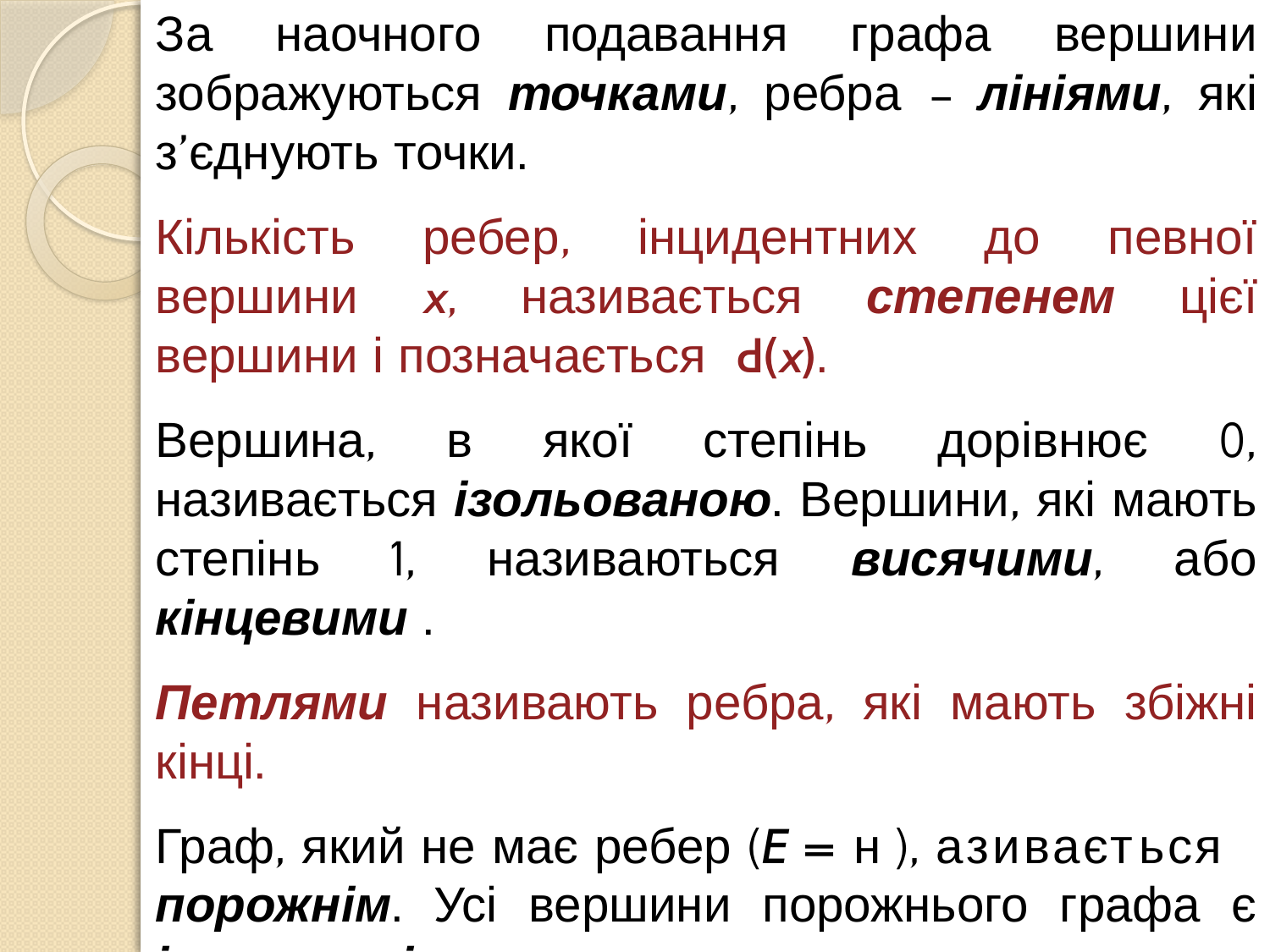

За наочного подавання графа вершини зображуються точками, ребра – лініями, які з’єднують точки.

Кількість ребер, інцидентних до певної вершини x, називається степенем цієї вершини і позначається  d(x).

Вершина, в якої степінь дорівнює 0, називається ізольованою. Вершини, які мають степінь 1, називаються висячими, або кінцевими .

Петлями називають ребра, які мають збіжні кінці.

Граф, який не має ребер (E = ∅), називається порожнім. Усі вершини порожнього графа є ізольовані.